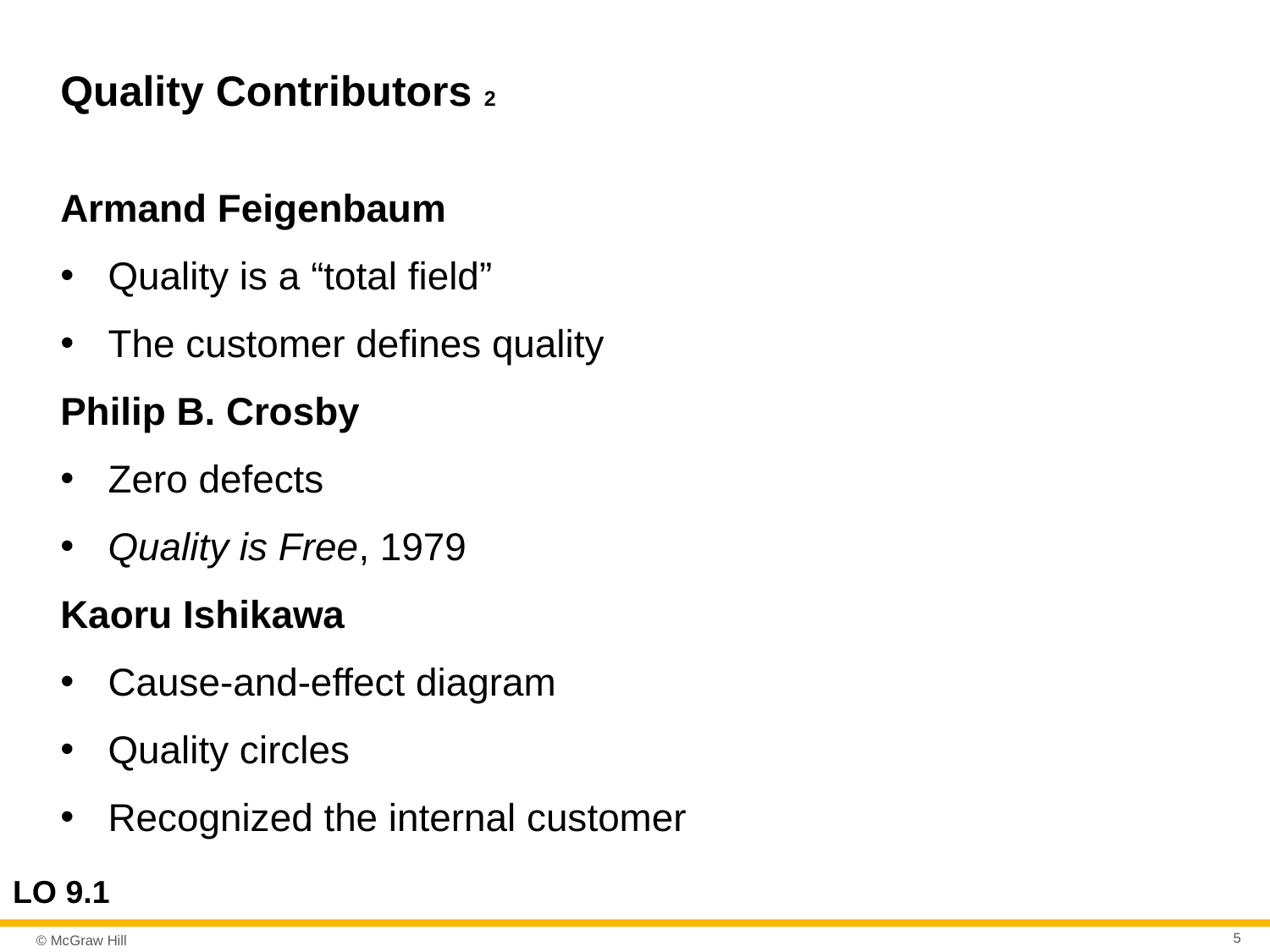

# Quality Contributors 2
Armand Feigenbaum
Quality is a “total field”
The customer defines quality
Philip B. Crosby
Zero defects
Quality is Free, 1979
Kaoru Ishikawa
Cause-and-effect diagram
Quality circles
Recognized the internal customer
LO 9.1